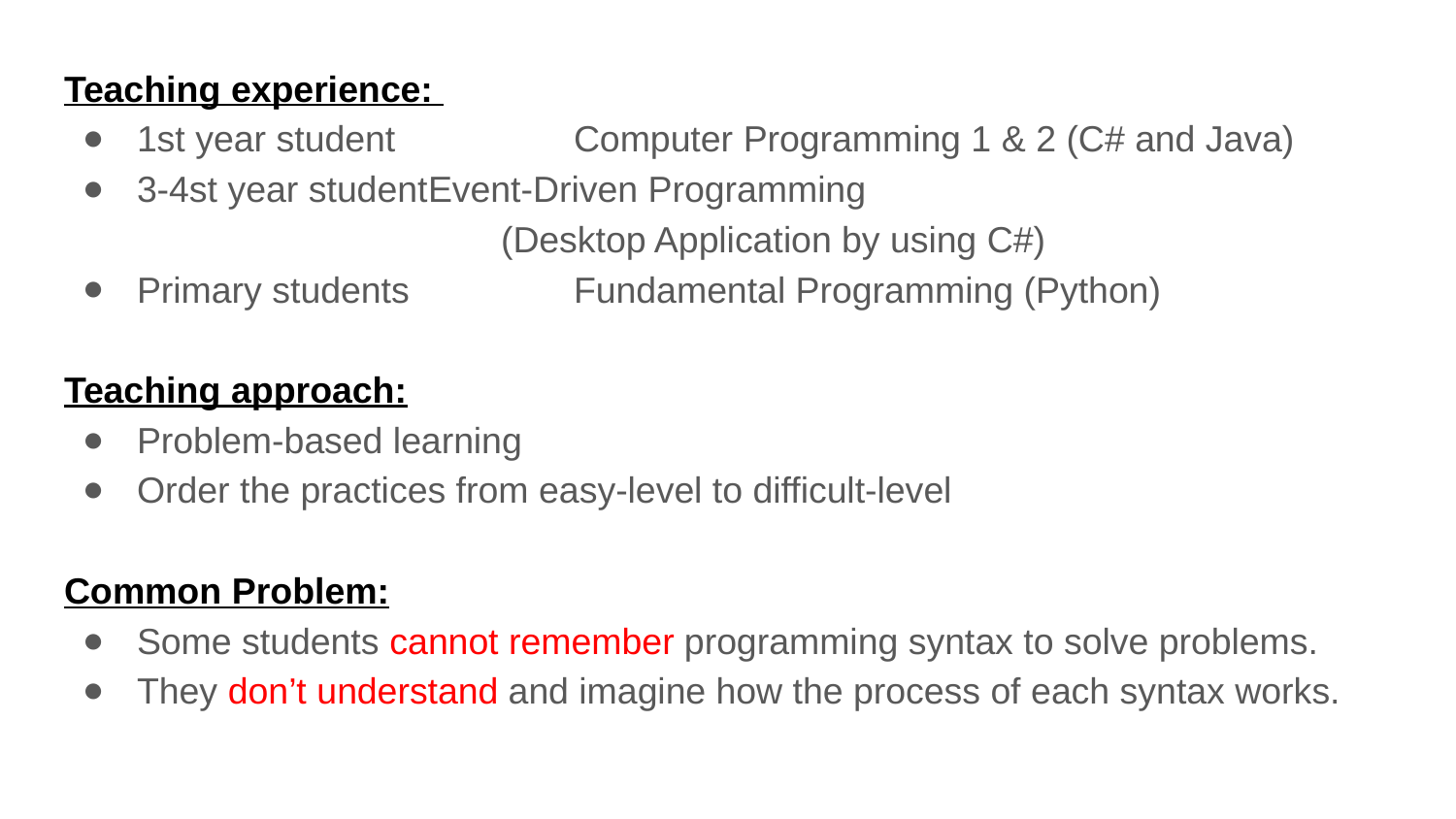

Teaching experience:
1st year student		Computer Programming 1 & 2 (C# and Java)
3-4st year student	Event-Driven Programming
(Desktop Application by using C#)
Primary students		Fundamental Programming (Python)

Teaching approach:
Problem-based learning
Order the practices from easy-level to difficult-level

Common Problem:
Some students cannot remember programming syntax to solve problems.
They don’t understand and imagine how the process of each syntax works.